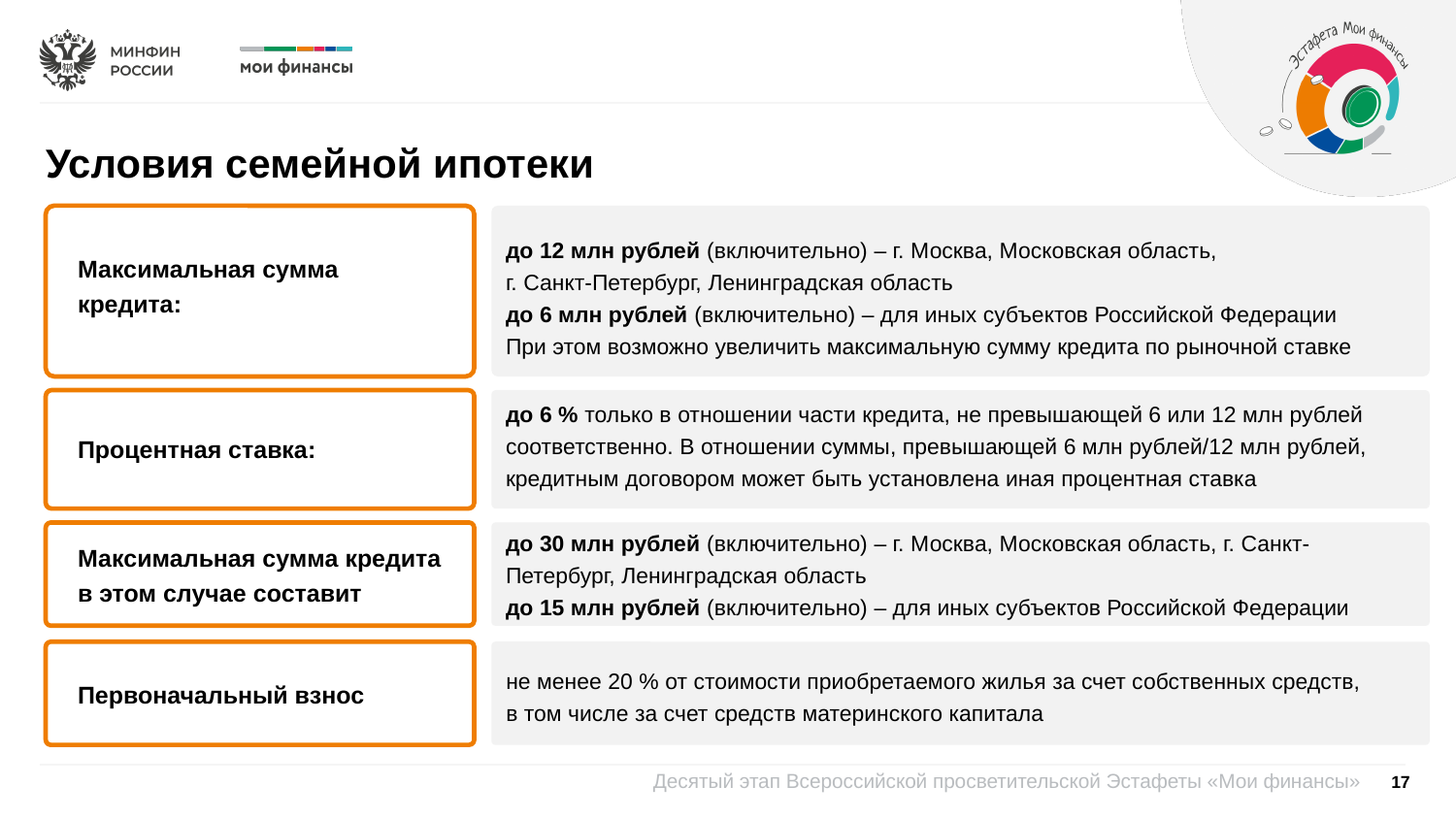

Условия семейной ипотеки

до 12 млн рублей (включительно) – г. Москва, Московская область,
г. Санкт-Петербург, Ленинградская область
до 6 млн рублей (включительно) – для иных субъектов Российской Федерации
При этом возможно увеличить максимальную сумму кредита по рыночной ставке
Максимальная сумма кредита:
до 6 % только в отношении части кредита, не превышающей 6 или 12 млн рублей соответственно. В отношении суммы, превышающей 6 млн рублей/12 млн рублей, кредитным договором может быть установлена иная процентная ставка

Процентная ставка:
до 30 млн рублей (включительно) – г. Москва, Московская область, г. Санкт-Петербург, Ленинградская область
до 15 млн рублей (включительно) – для иных субъектов Российской Федерации

Максимальная сумма кредита в этом случае составит

не менее 20 % от стоимости приобретаемого жилья за счет собственных средств, в том числе за счет средств материнского капитала
Первоначальный взнос
17